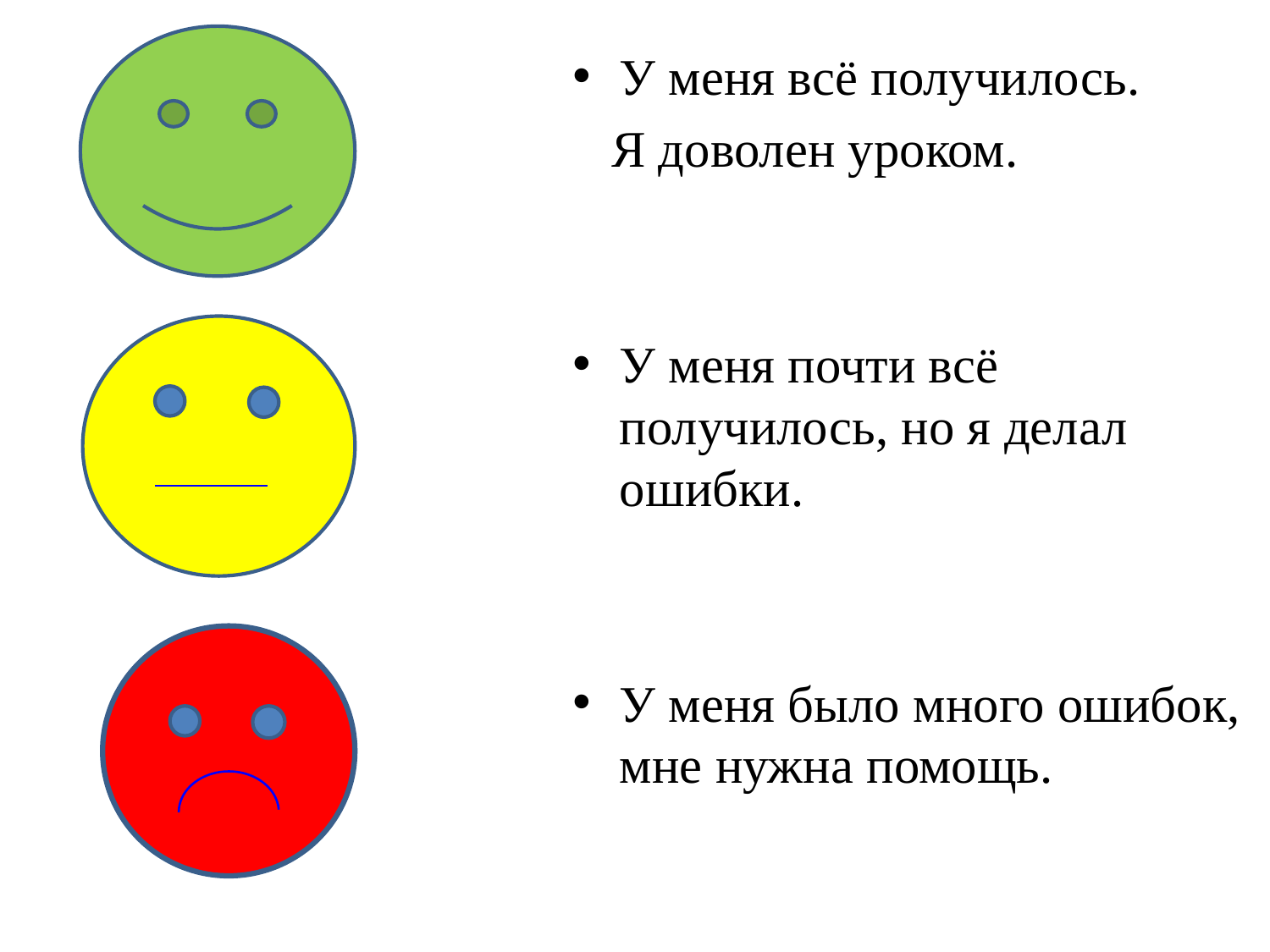

У меня всё получилось.
   Я доволен уроком.

У меня почти всё получилось, но я делал ошибки.

У меня было много ошибок, мне нужна помощь.